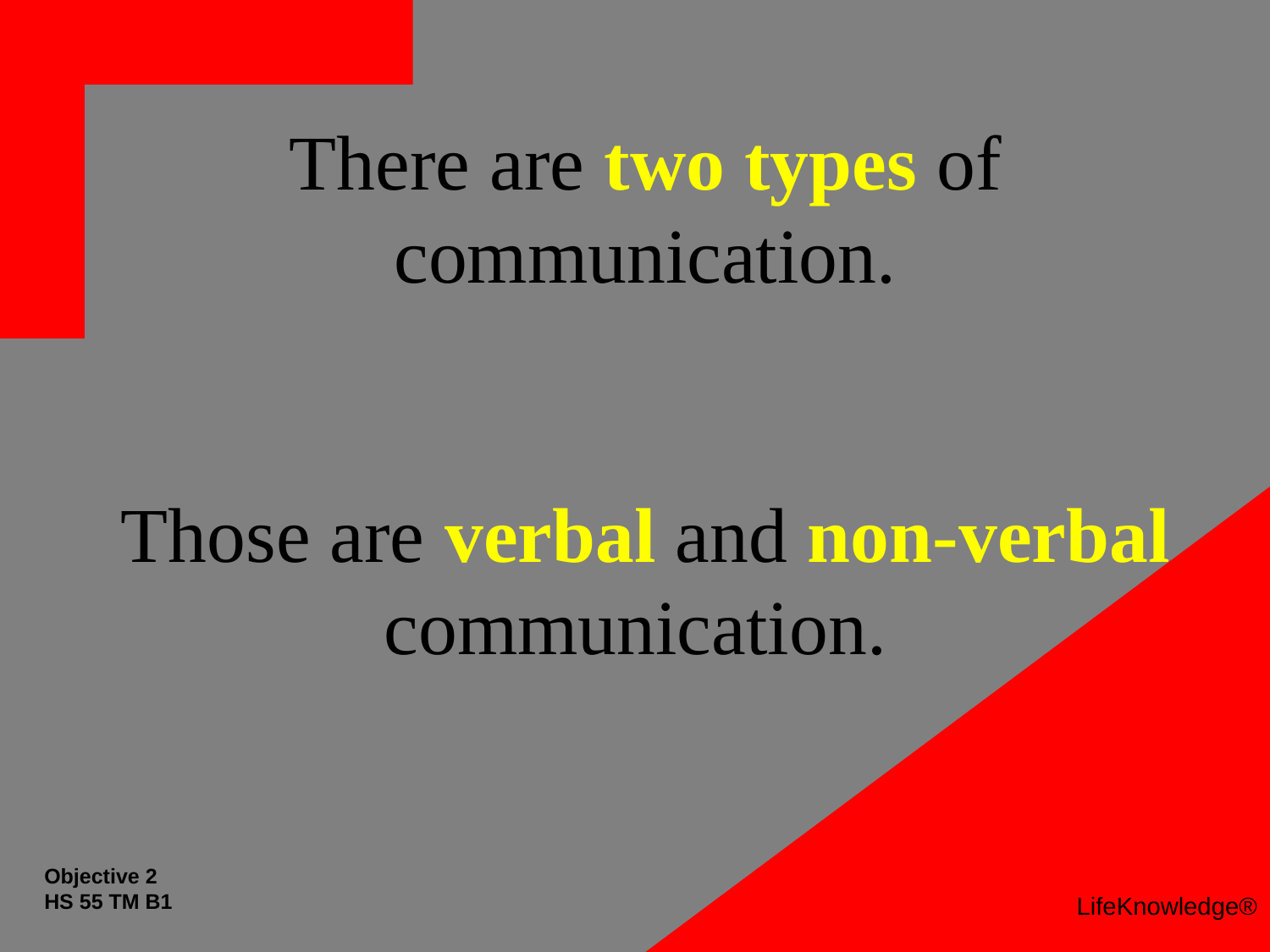

# There are two types of communication. Those are verbal and non-verbal communication.
Objective 2
HS 55 TM B1
LifeKnowledge®